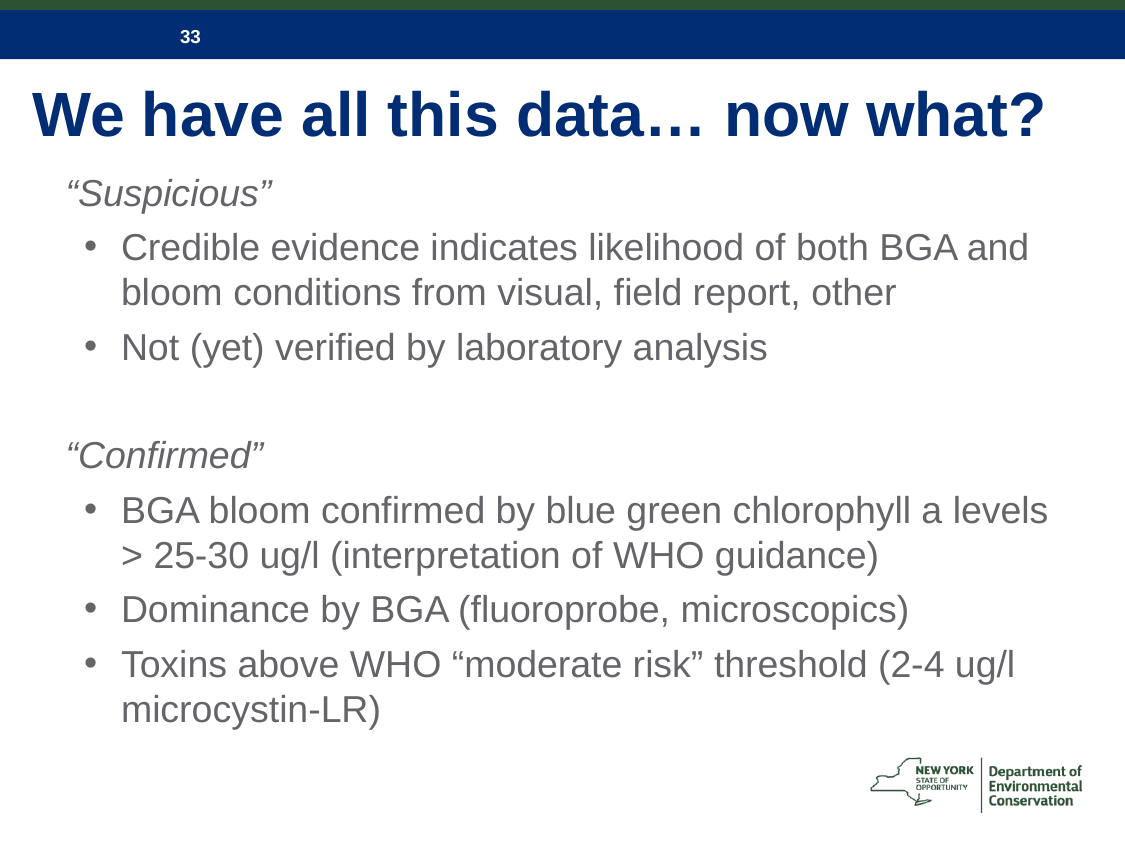

# We have all this data… now what?
“Suspicious”
Credible evidence indicates likelihood of both BGA and bloom conditions from visual, field report, other
Not (yet) verified by laboratory analysis

“Confirmed”
BGA bloom confirmed by blue green chlorophyll a levels > 25-30 ug/l (interpretation of WHO guidance)
Dominance by BGA (fluoroprobe, microscopics)
Toxins above WHO “moderate risk” threshold (2-4 ug/l microcystin-LR)